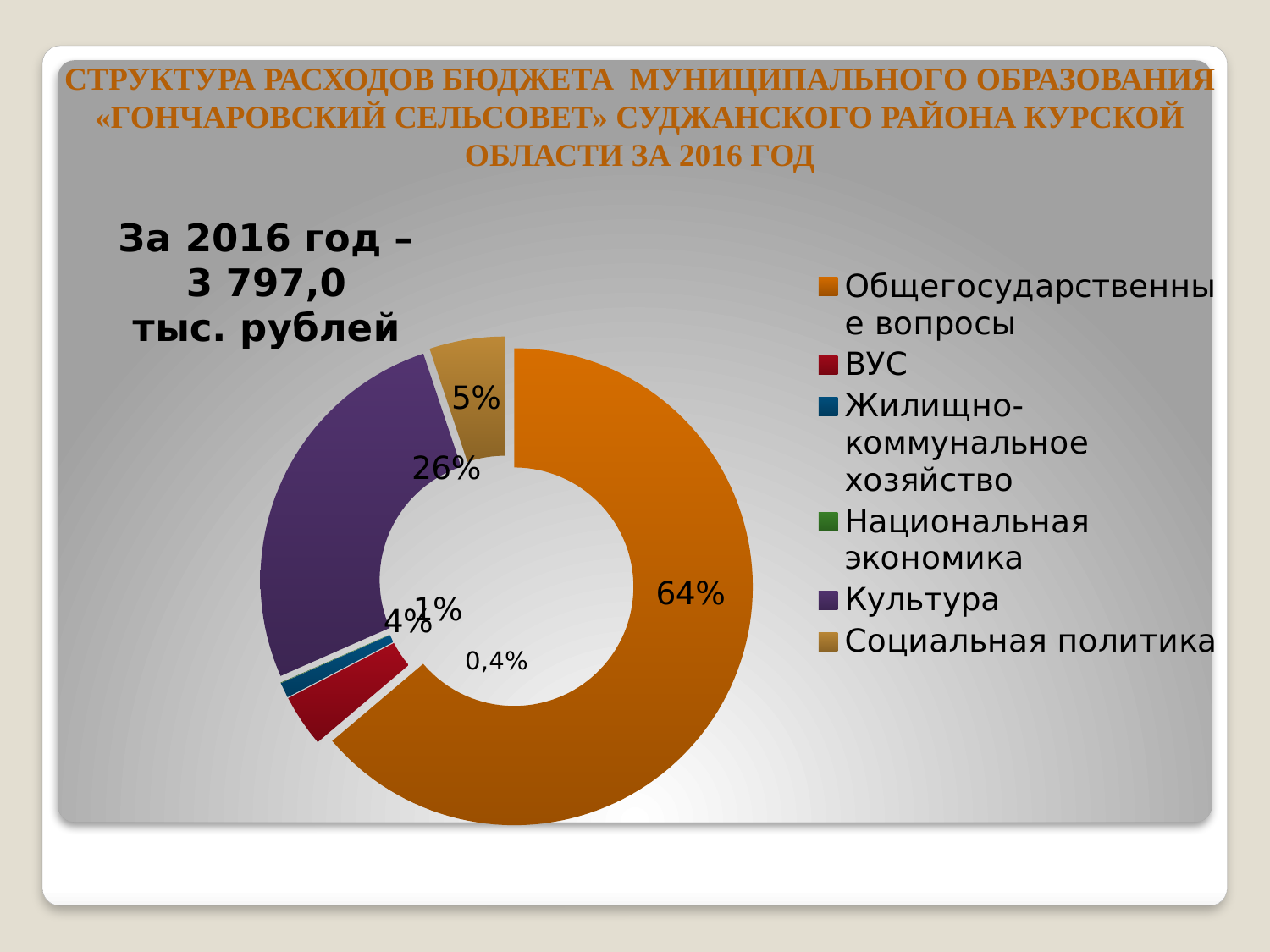

# Структура расходов бюджета  муниципального образования «Гончаровский сельсовет» Суджанского района Курской области за 2016 год

### Chart: За 2016 год –
 3 797,0
тыс. рублей

| Category | 2016 |
|---|---|
| Общегосударственные вопросы | 2421.2 |
| ВУС | 134.3 |
| Жилищно-коммунальное хозяйство | 39.0 |
| Национальная  экономика | 1.0 |
| Культура | 1004.4 |
| Социальная политика | 194.8 |